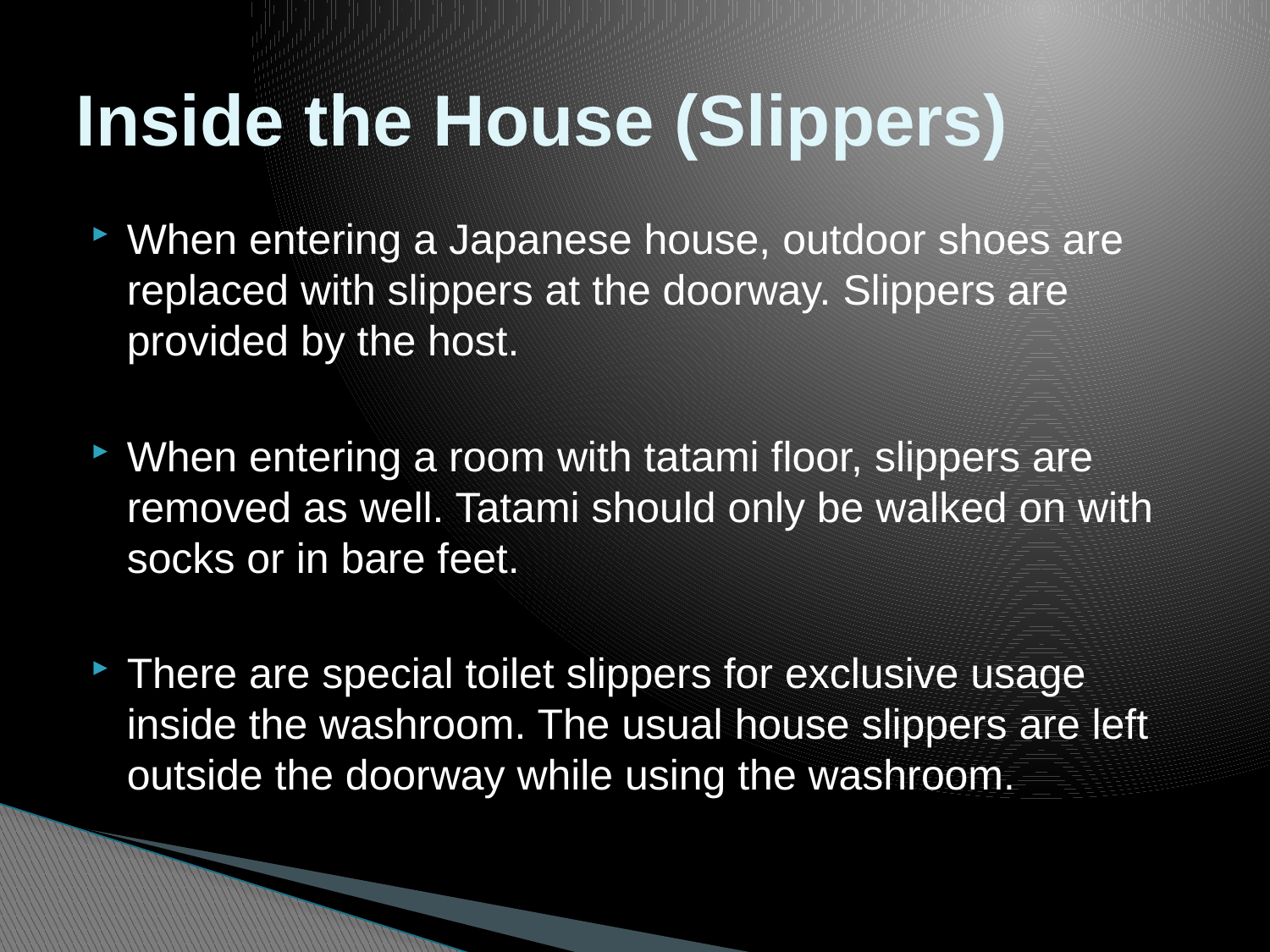

# Inside the House (Slippers)
When entering a Japanese house, outdoor shoes are replaced with slippers at the doorway. Slippers are provided by the host.

When entering a room with tatami floor, slippers are removed as well. Tatami should only be walked on with socks or in bare feet.

There are special toilet slippers for exclusive usage inside the washroom. The usual house slippers are left outside the doorway while using the washroom.